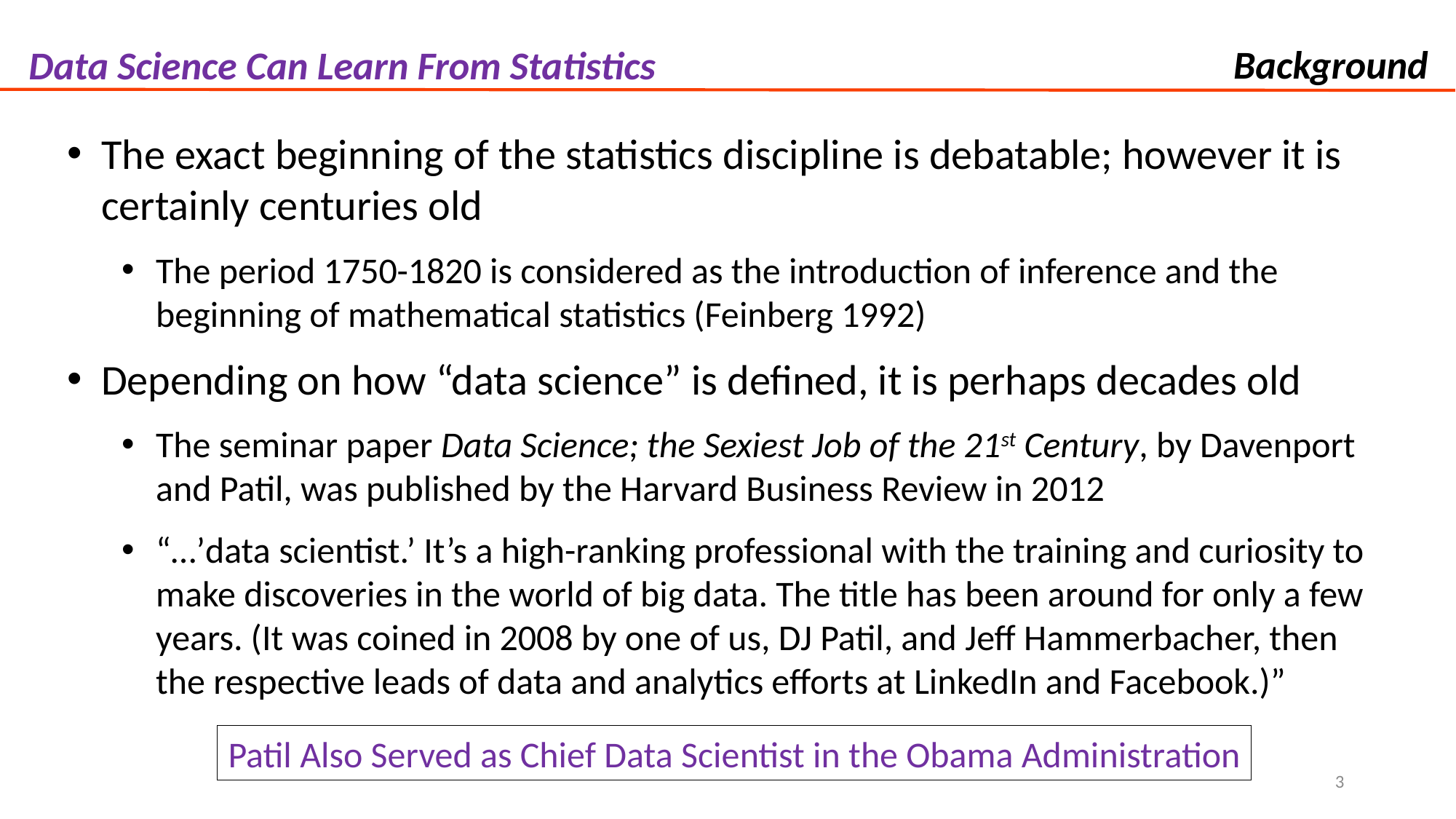

Background
Data Science Can Learn From Statistics

The exact beginning of the statistics discipline is debatable; however it is certainly centuries old
The period 1750-1820 is considered as the introduction of inference and the beginning of mathematical statistics (Feinberg 1992)
Depending on how “data science” is defined, it is perhaps decades old
The seminar paper Data Science; the Sexiest Job of the 21st Century, by Davenport and Patil, was published by the Harvard Business Review in 2012
“…’data scientist.’ It’s a high-ranking professional with the training and curiosity to make discoveries in the world of big data. The title has been around for only a few years. (It was coined in 2008 by one of us, DJ Patil, and Jeff Hammerbacher, then the respective leads of data and analytics efforts at LinkedIn and Facebook.)”
Patil Also Served as Chief Data Scientist in the Obama Administration
3